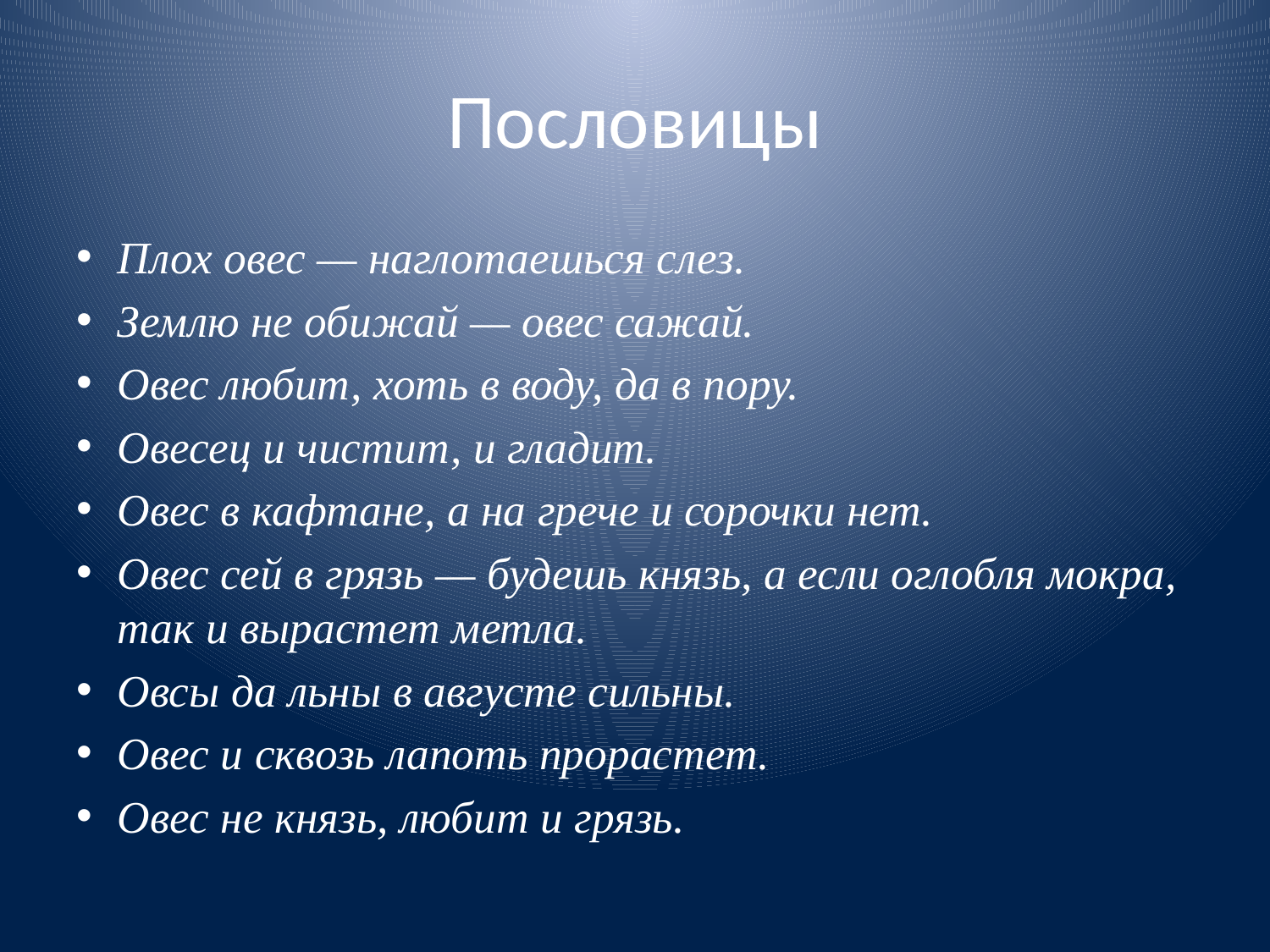

# Пословицы
Плох овес — наглотаешься слез.
Землю не обижай — овес сажай.
Овес любит, хоть в воду, да в пору.
Овесец и чистит, и гладит.
Овес в кафтане, а на грече и сорочки нет.
Овес сей в грязь — будешь князь, а если оглобля мокра, так и вырастет метла.
Овсы да льны в августе сильны.
Овес и сквозь лапоть прорастет.
Овес не князь, любит и грязь.